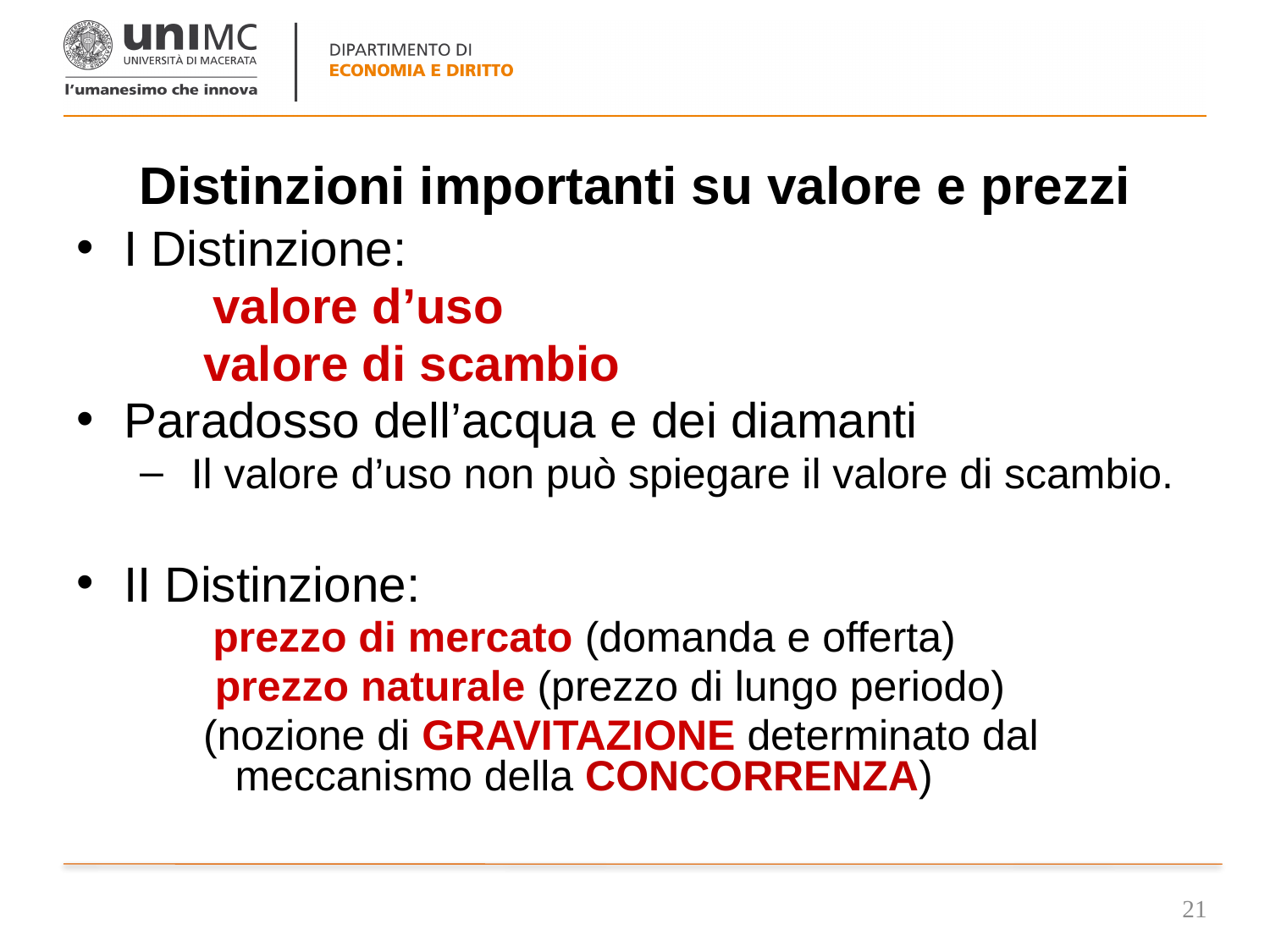

# Distinzioni importanti su valore e prezzi
I Distinzione:
 valore d’uso
valore di scambio
Paradosso dell’acqua e dei diamanti
 Il valore d’uso non può spiegare il valore di scambio.

II Distinzione:
 prezzo di mercato (domanda e offerta)
 prezzo naturale (prezzo di lungo periodo)
(nozione di GRAVITAZIONE determinato dal meccanismo della CONCORRENZA)
21